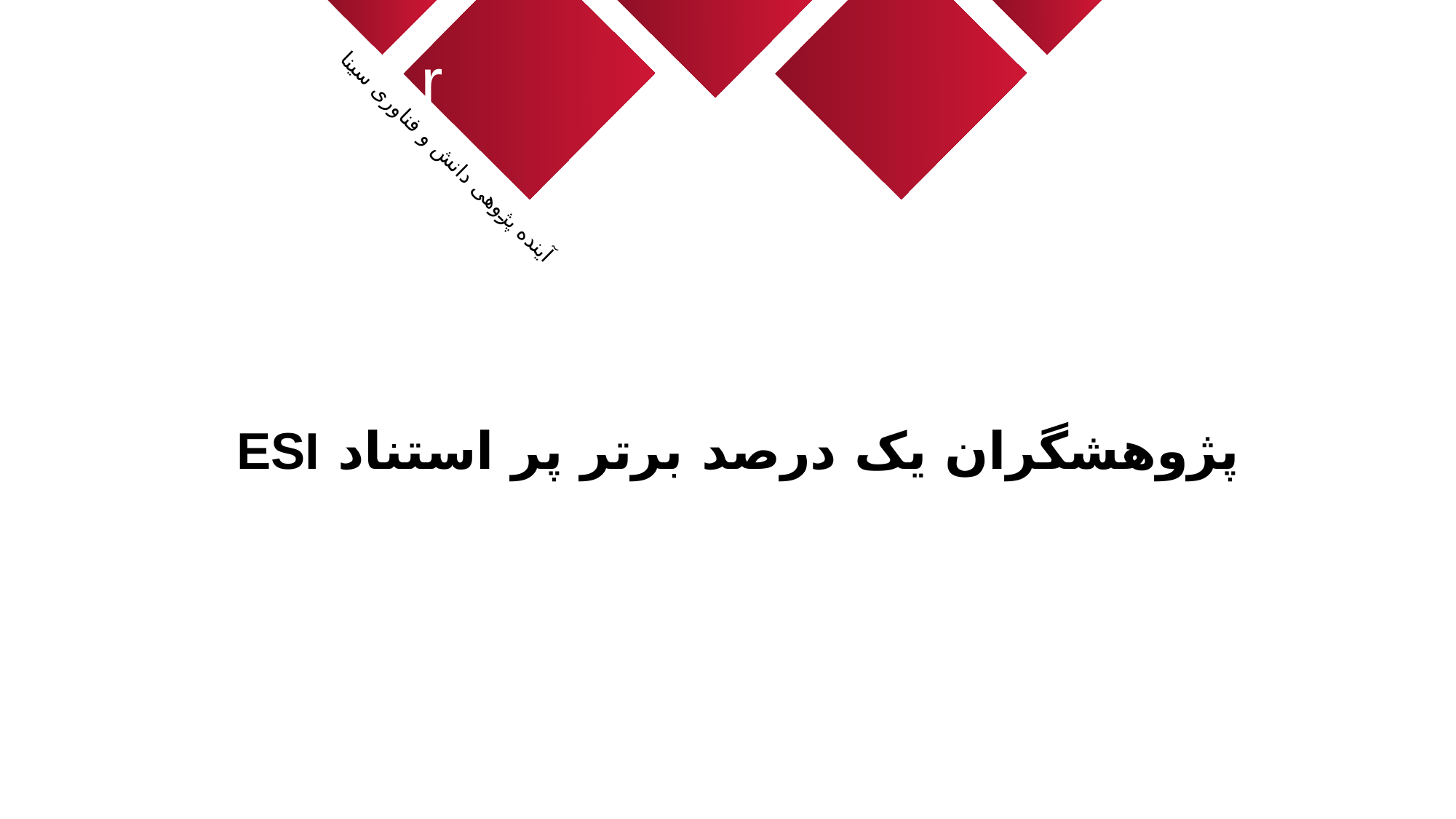

r
آینده پژوهی دانش و فناوری سینا
# پژوهشگران یک درصد برتر پر استناد ESI